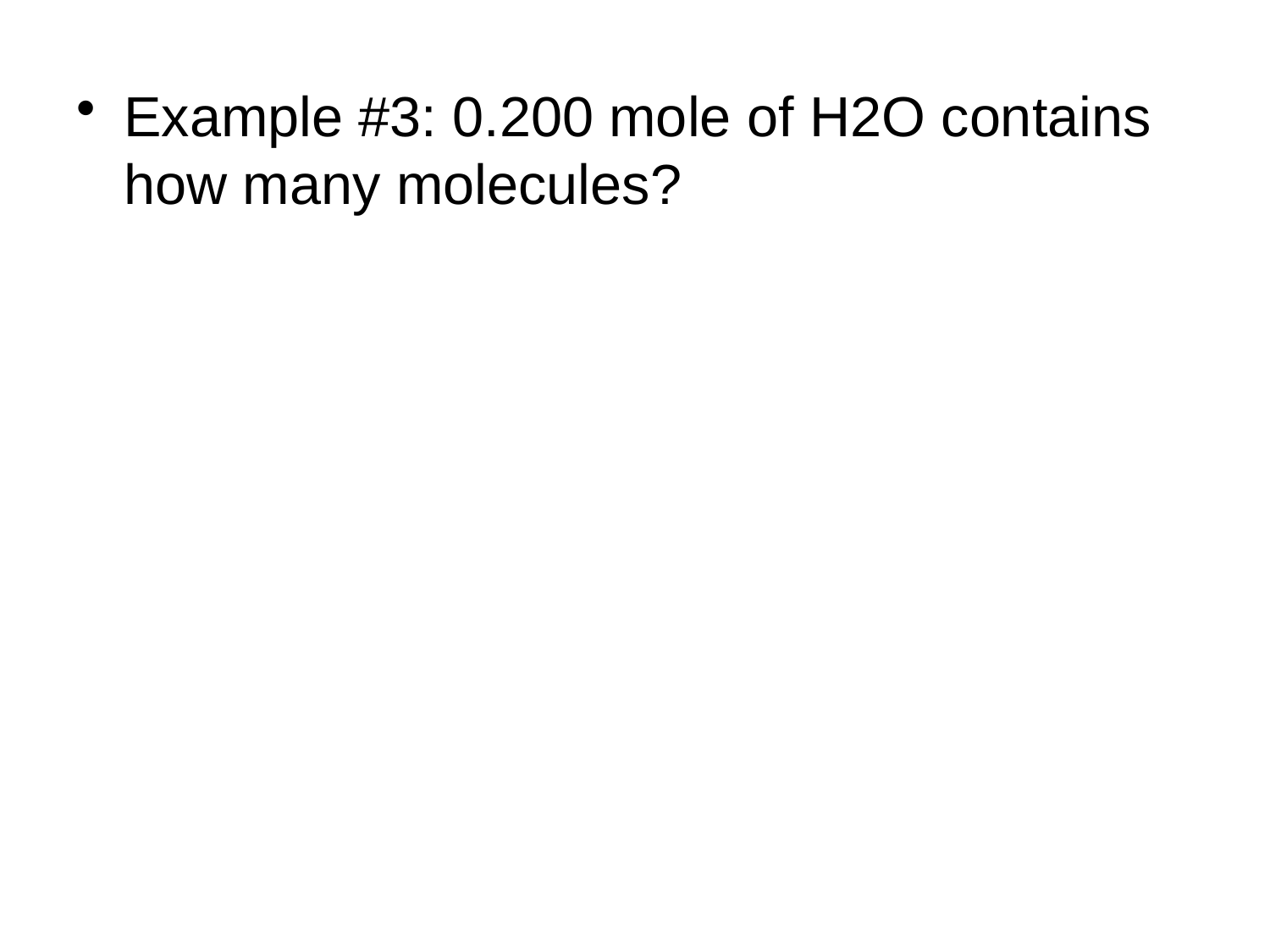

Example #3: 0.200 mole of H2O contains how many molecules?